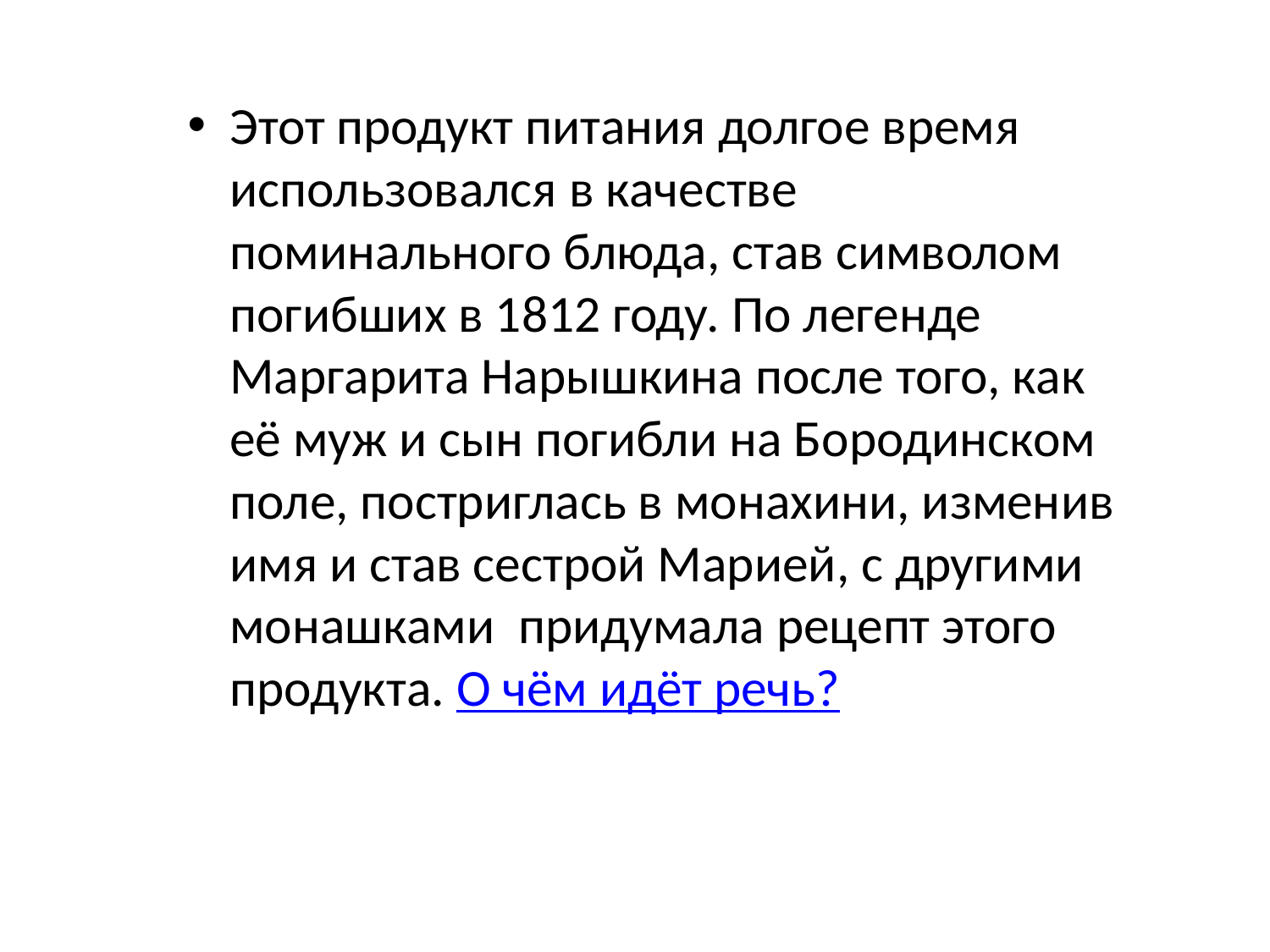

Этот продукт питания долгое время использовался в качестве поминального блюда, став символом погибших в 1812 году. По легенде Маргарита Нарышкина после того, как её муж и сын погибли на Бородинском поле, постриглась в монахини, изменив имя и став сестрой Марией, с другими монашками  придумала рецепт этого продукта. О чём идёт речь?